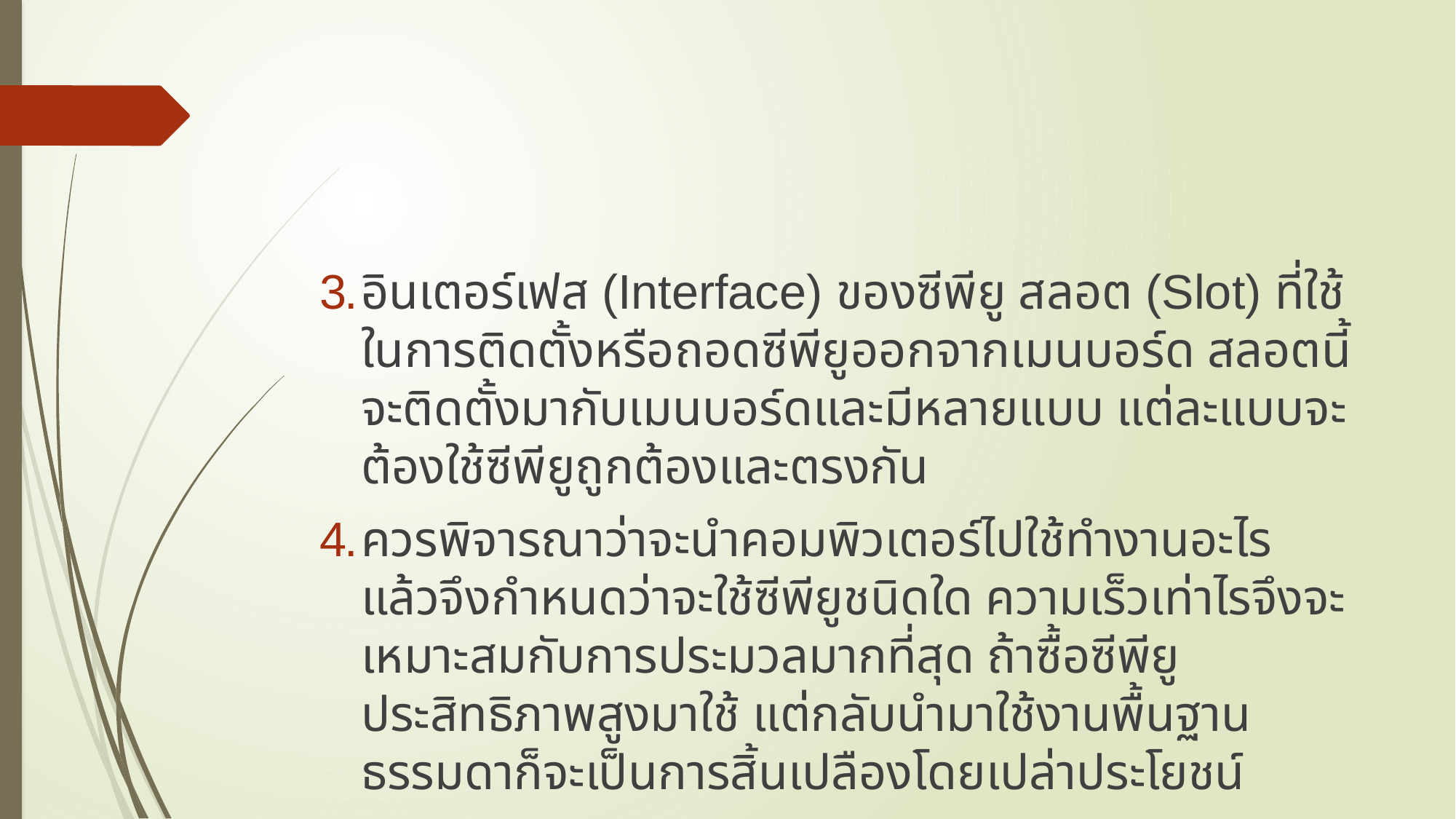

#
อินเตอร์เฟส (Interface) ของซีพียู สลอต (Slot) ที่ใช้ในการติดตั้งหรือถอดซีพียูออกจากเมนบอร์ด สลอตนี้จะติดตั้งมากับเมนบอร์ดและมีหลายแบบ แต่ละแบบจะต้องใช้ซีพียูถูกต้องและตรงกัน
ควรพิจารณาว่าจะนำคอมพิวเตอร์ไปใช้ทำงานอะไร แล้วจึงกำหนดว่าจะใช้ซีพียูชนิดใด ความเร็วเท่าไรจึงจะเหมาะสมกับการประมวลมากที่สุด ถ้าซื้อซีพียูประสิทธิภาพสูงมาใช้ แต่กลับนำมาใช้งานพื้นฐานธรรมดาก็จะเป็นการสิ้นเปลืองโดยเปล่าประโยชน์
พัดลมระบายความร้อนของ CPU